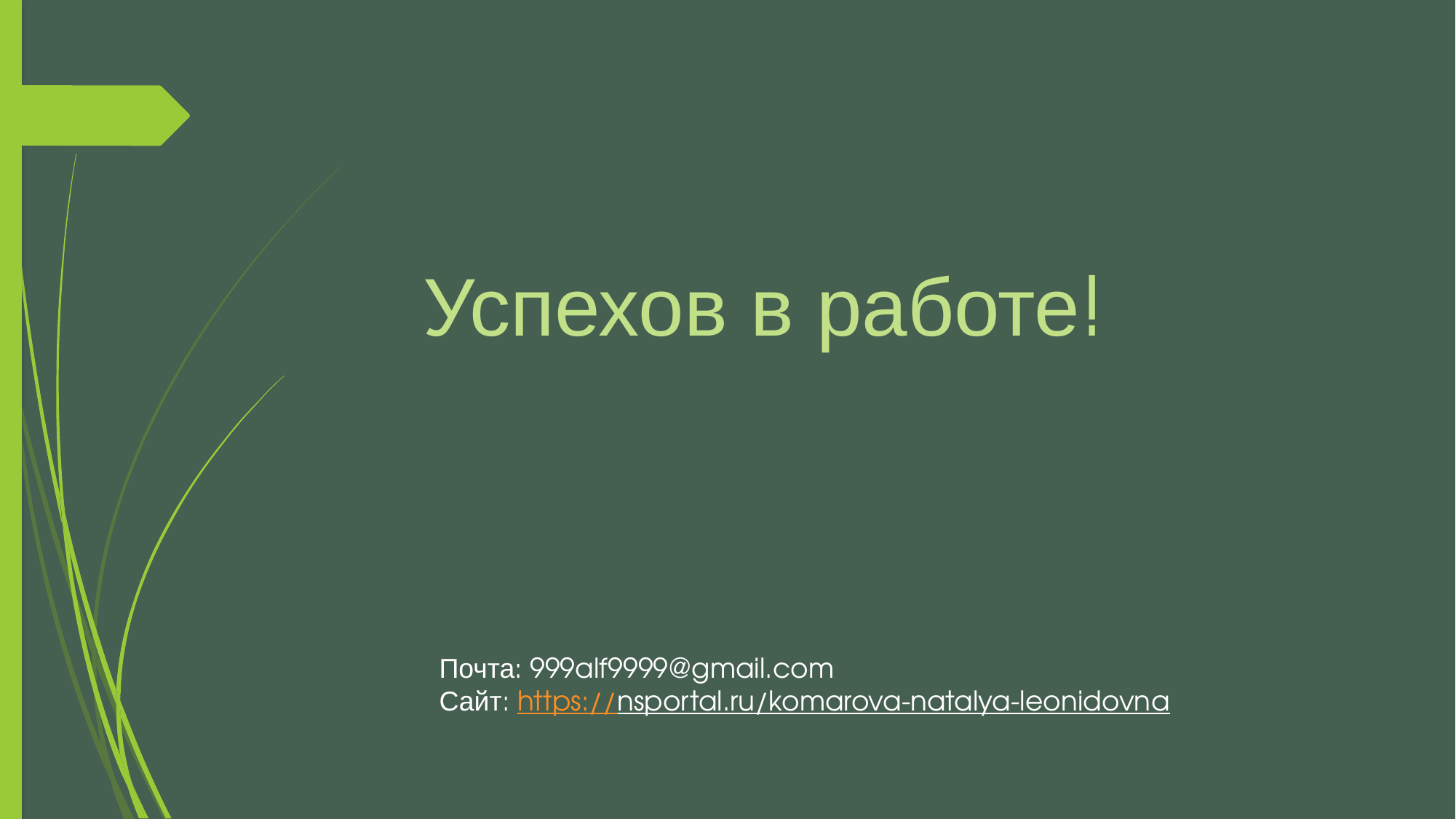

Успехов в работе!
# Почта: 999alf9999@gmail.com Сайт: https://nsportal.ru/komarova-natalya-leonidovna